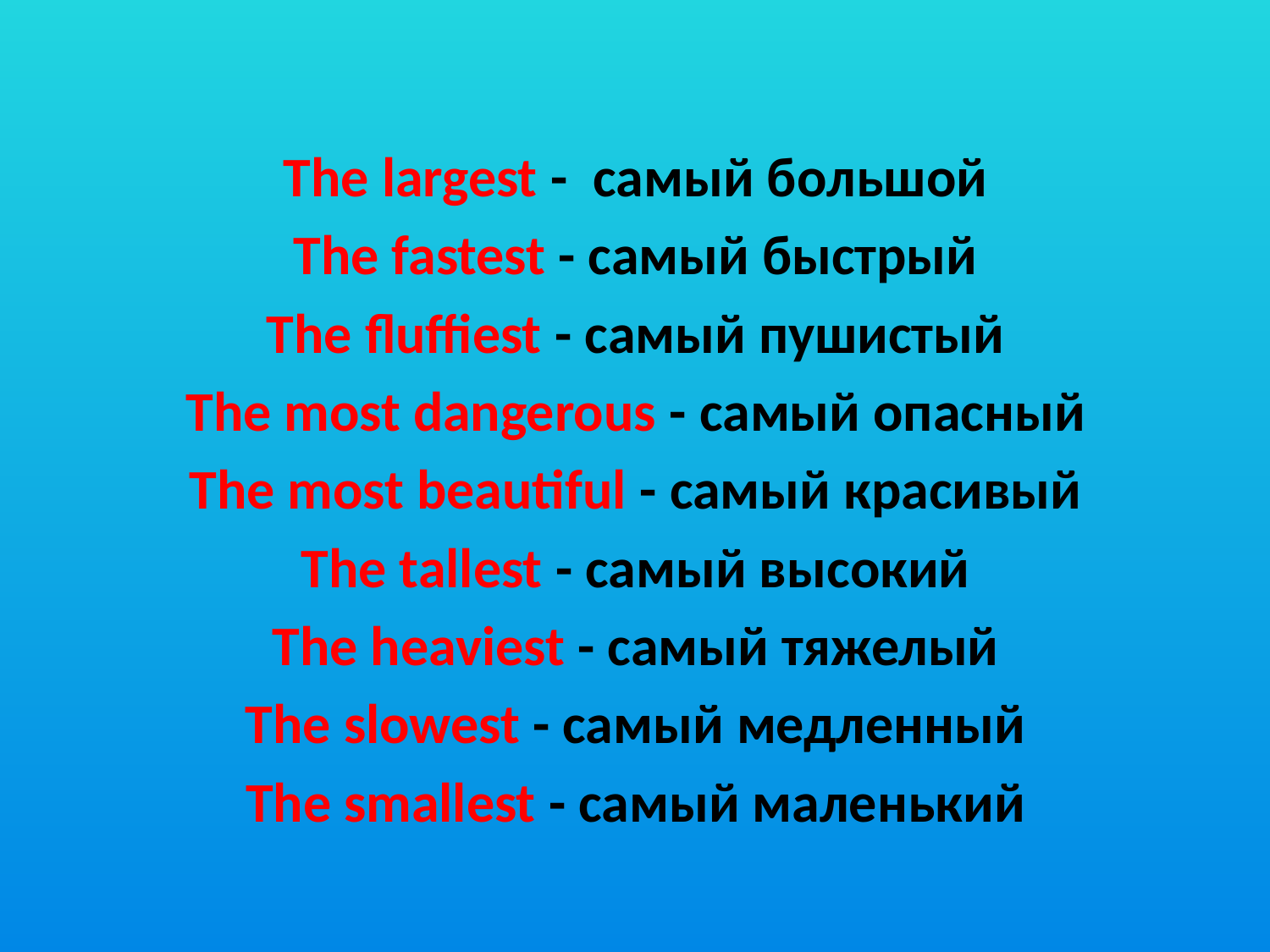

The largest -  самый большой
The fastest - самый быстрый
The fluffiest - самый пушистый
The most dangerous - самый опасный
The most beautiful - самый красивый
The tallest - самый высокий
The heaviest - самый тяжелый
The slowest - самый медленный
The smallest - самый маленький